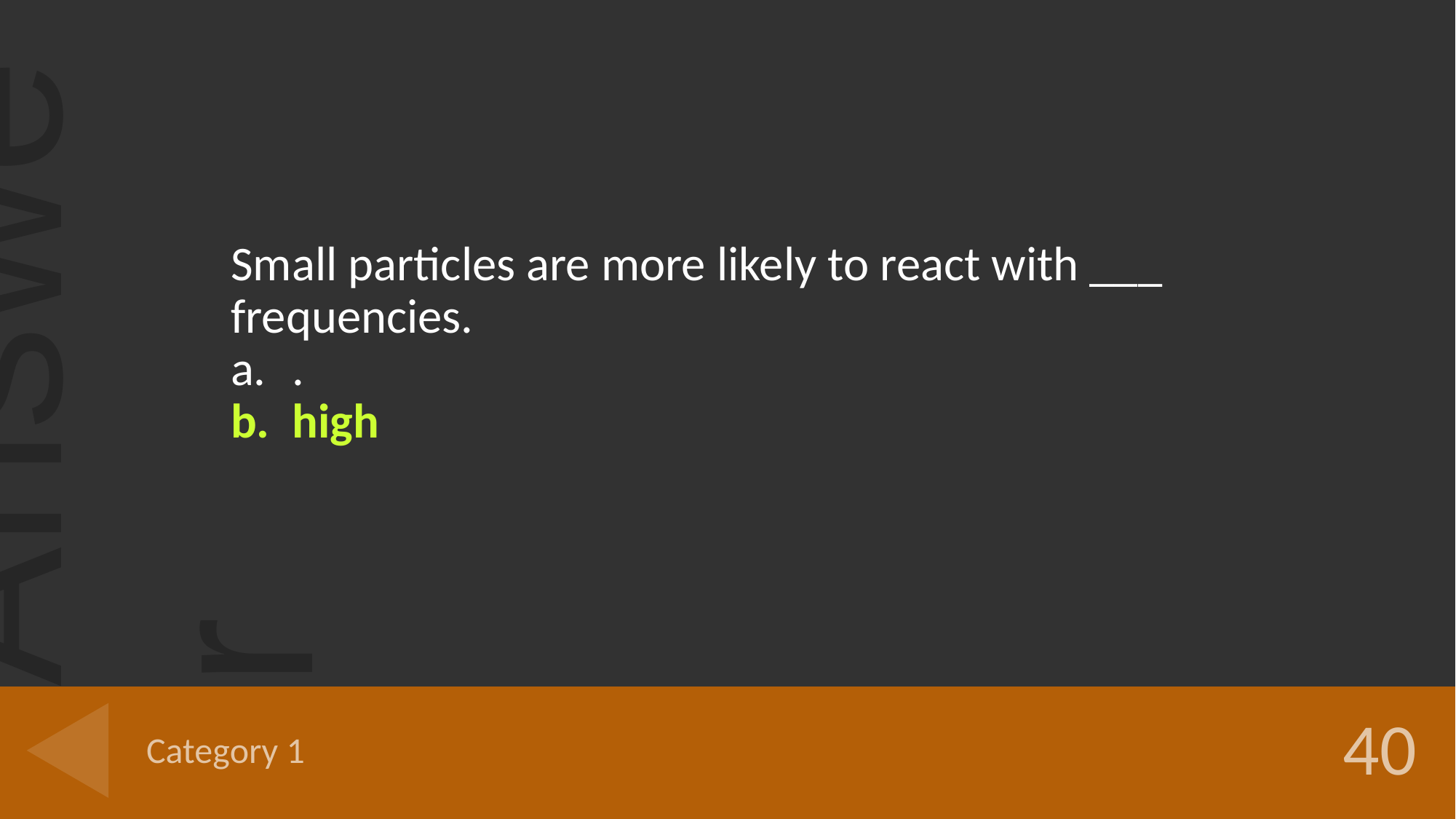

Small particles are more likely to react with ___ frequencies.
.
high
# Category 1
40